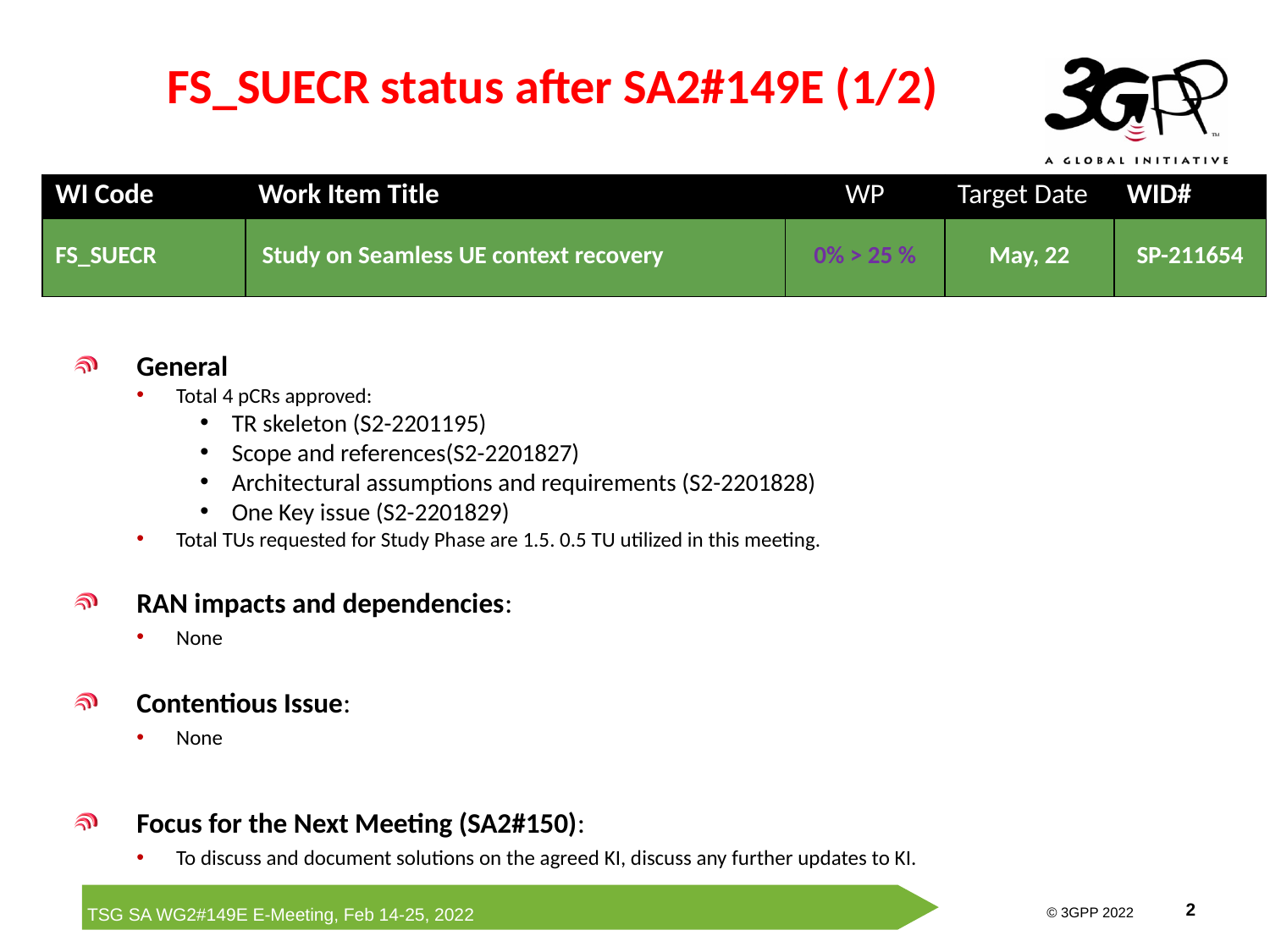

# FS_SUECR status after SA2#149E (1/2)
| WI Code | Work Item Title | WP | Target Date | WID# |
| --- | --- | --- | --- | --- |
| FS\_SUECR | Study on Seamless UE context recovery | 0% > 25 % | May, 22 | SP-211654 |
General
Total 4 pCRs approved:
TR skeleton (S2-2201195)
Scope and references(S2-2201827)
Architectural assumptions and requirements (S2-2201828)
One Key issue (S2-2201829)
Total TUs requested for Study Phase are 1.5. 0.5 TU utilized in this meeting.

RAN impacts and dependencies:
None

Contentious Issue:
None

Focus for the Next Meeting (SA2#150):
To discuss and document solutions on the agreed KI, discuss any further updates to KI.